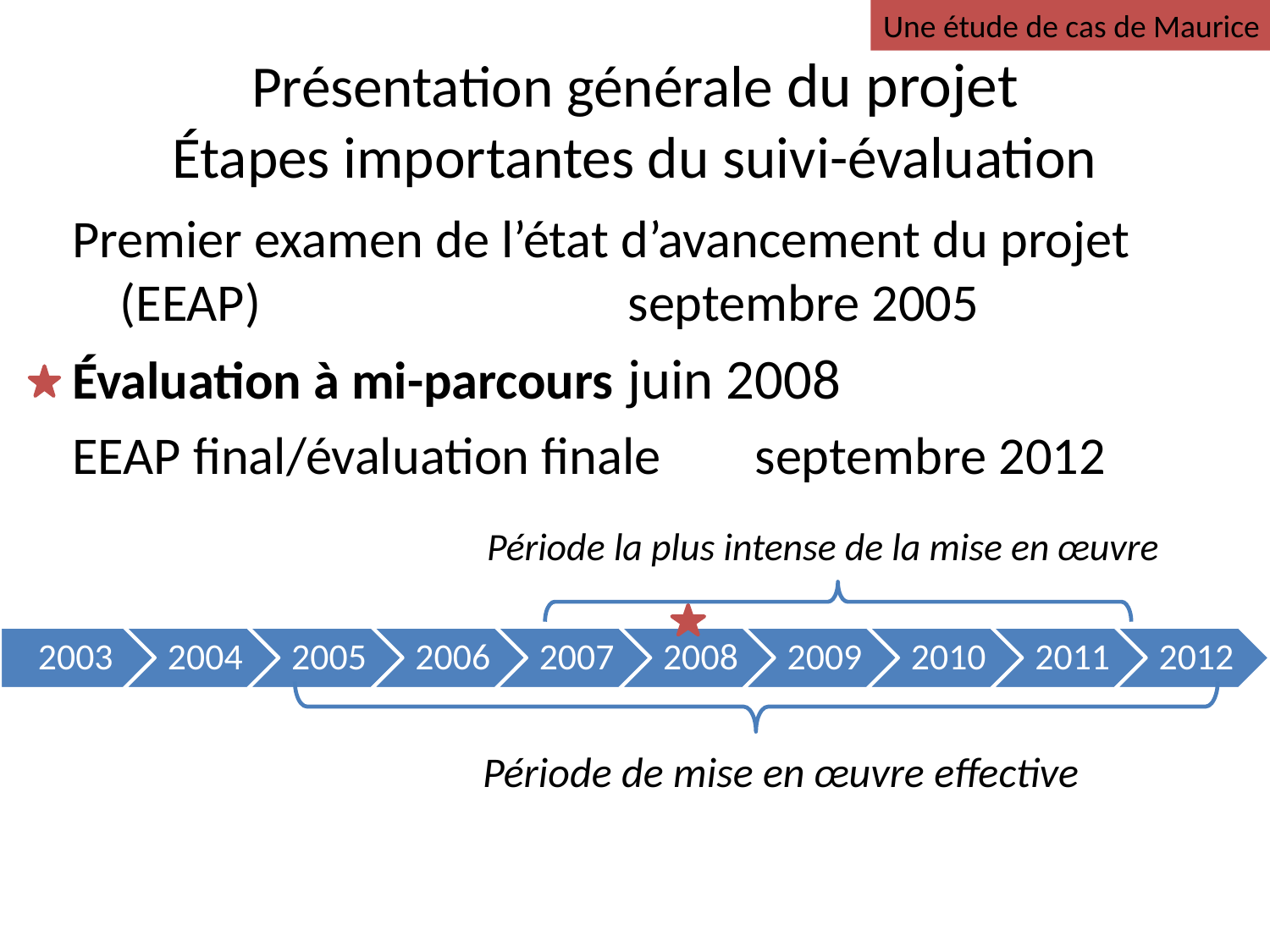

Une étude de cas de Maurice
# Présentation générale du projet Étapes importantes du suivi-évaluation
Premier examen de l’état d’avancement du projet (EEAP)			septembre 2005
Évaluation à mi-parcours	juin 2008
EEAP final/évaluation finale	septembre 2012

Période la plus intense de la mise en œuvre

2003
2004
2005
2006
2007
2008
2009
2010
2011
2012
Période de mise en œuvre effective